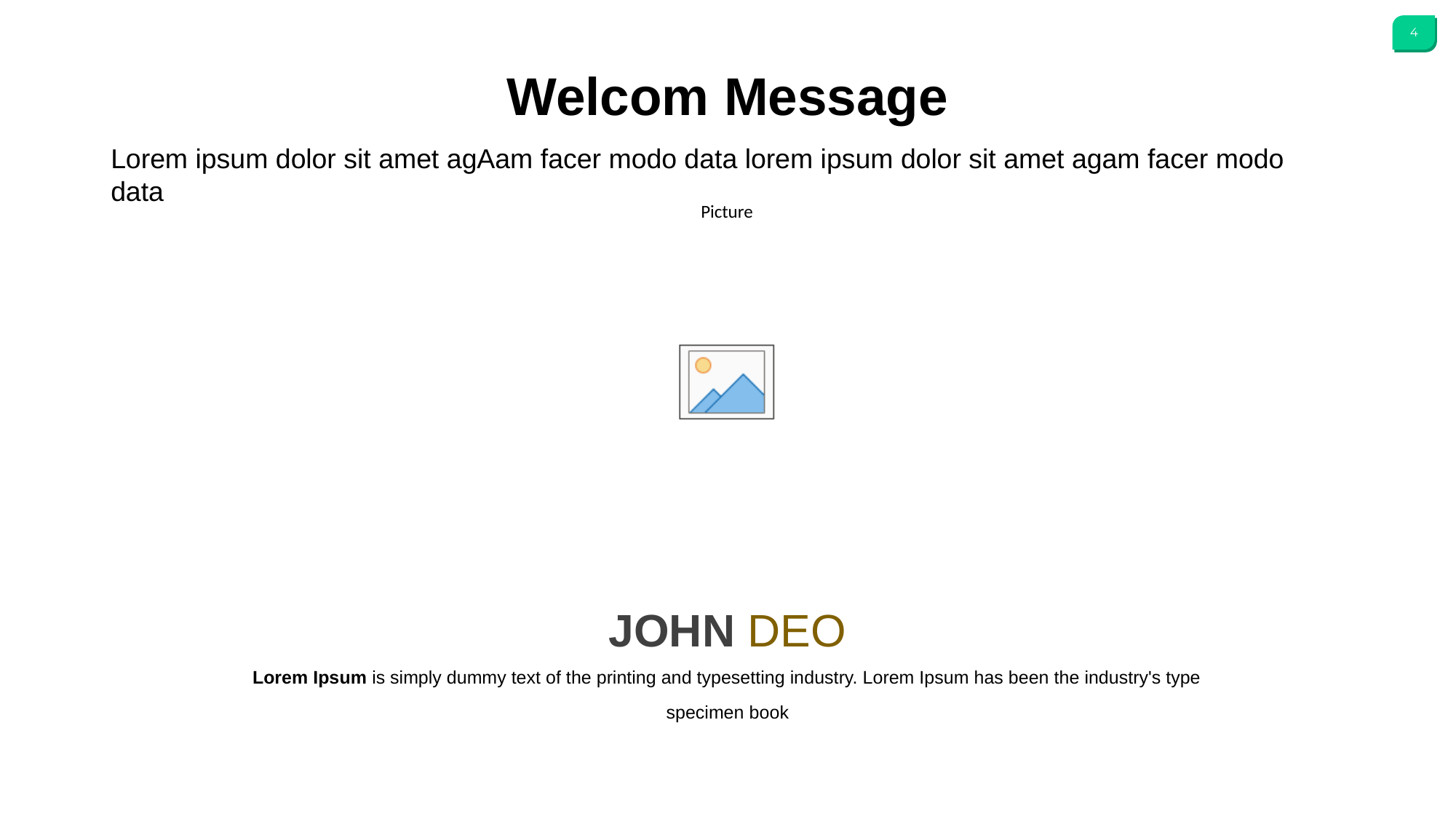

Welcom Message

Lorem ipsum dolor sit amet agAam facer modo data lorem ipsum dolor sit amet agam facer modo data

JOHN DEO
Lorem Ipsum is simply dummy text of the printing and typesetting industry. Lorem Ipsum has been the industry's type specimen book